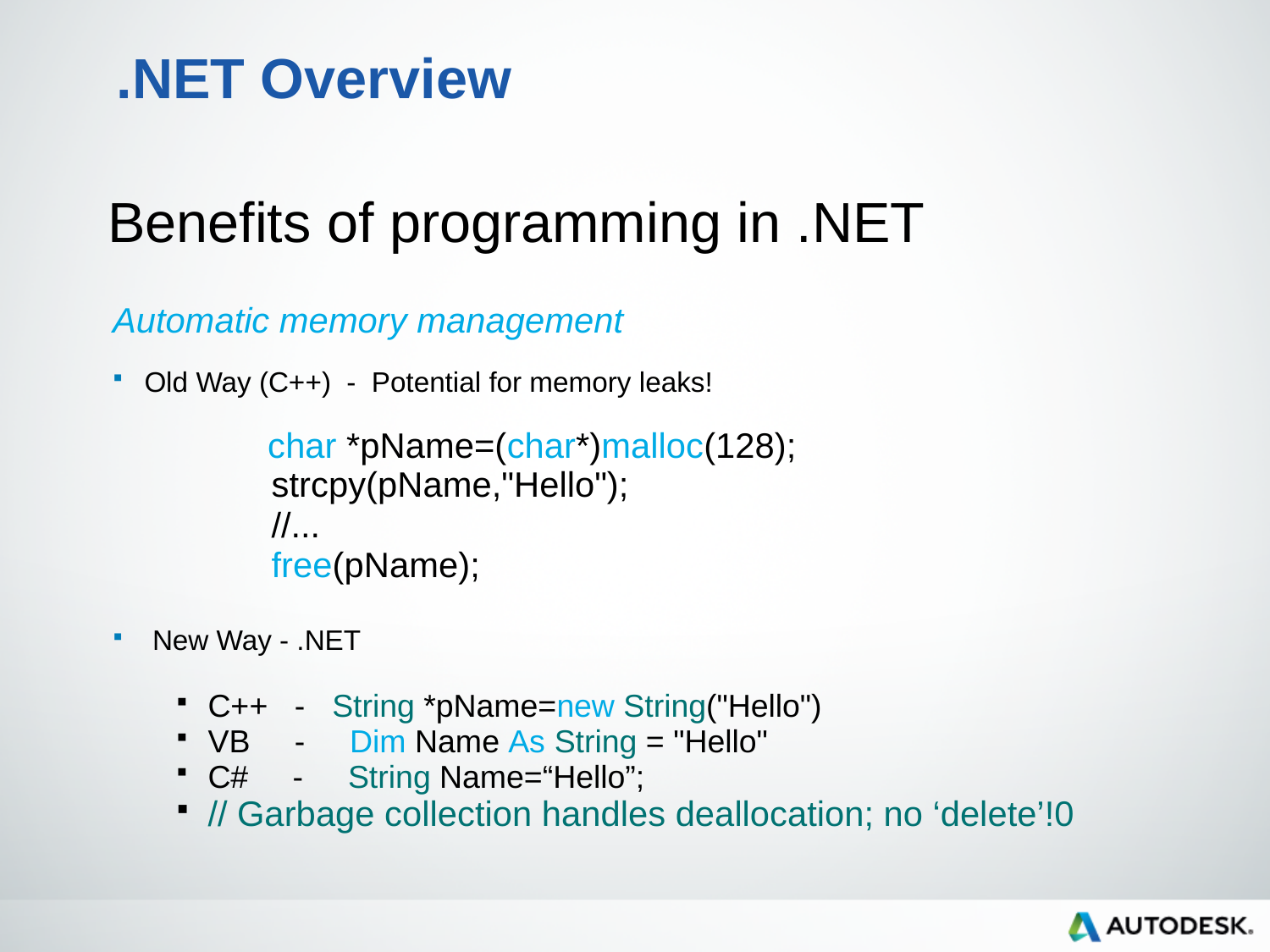

.NET Overview
Benefits of programming in .NET

Automatic memory management
Old Way (C++)  -  Potential for memory leaks!

    char *pName=(char*)malloc(128);
	strcpy(pName,"Hello");
	//...
	free(pName);

 New Way - .NET

C++   -   String *pName=new String("Hello")
VB     -     Dim Name As String = "Hello"
C#     -     String Name=“Hello”;
// Garbage collection handles deallocation; no ‘delete’!0